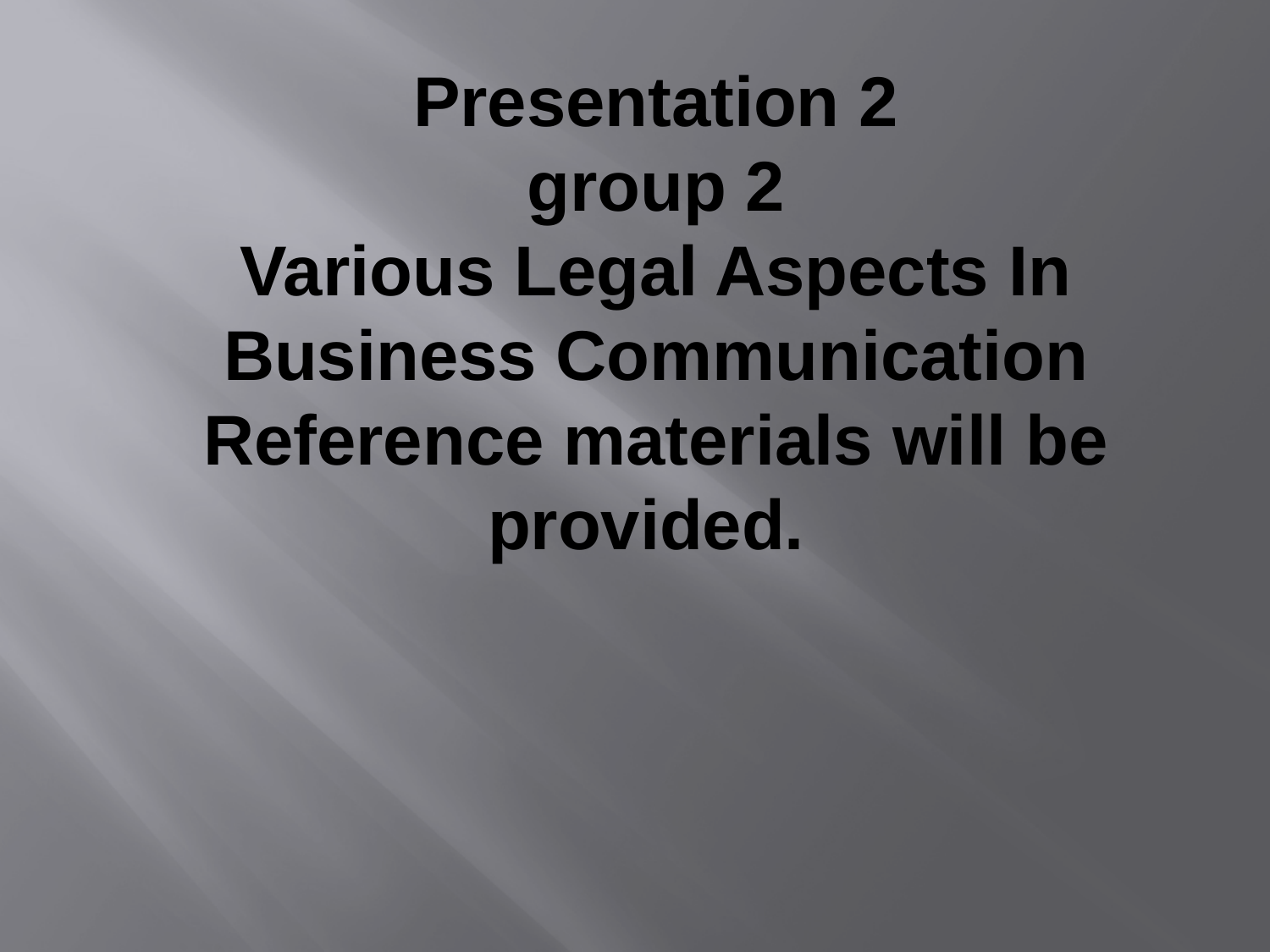

# Presentation 2 group 2 Various Legal Aspects In Business Communication Reference materials will be provided.